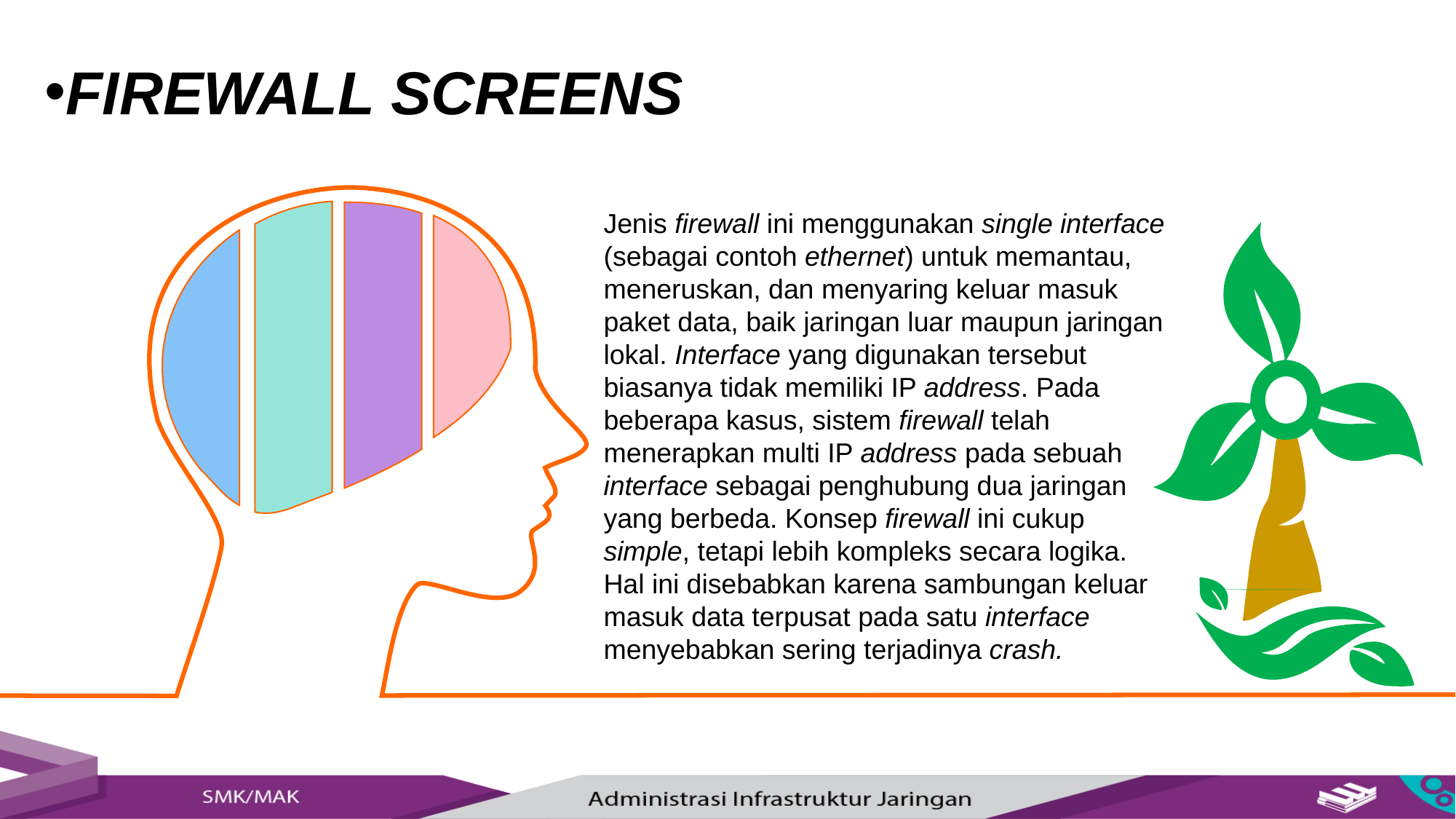

FIREWALL SCREENS

Jenis firewall ini menggunakan single interface (sebagai contoh ethernet) untuk memantau, meneruskan, dan menyaring keluar masuk paket data, baik jaringan luar maupun jaringan lokal. Interface yang digunakan tersebut biasanya tidak memiliki IP address. Pada beberapa kasus, sistem firewall telah menerapkan multi IP address pada sebuah interface sebagai penghubung dua jaringan yang berbeda. Konsep firewall ini cukup simple, tetapi lebih kompleks secara logika. Hal ini disebabkan karena sambungan keluar masuk data terpusat pada satu interface menyebabkan sering terjadinya crash.